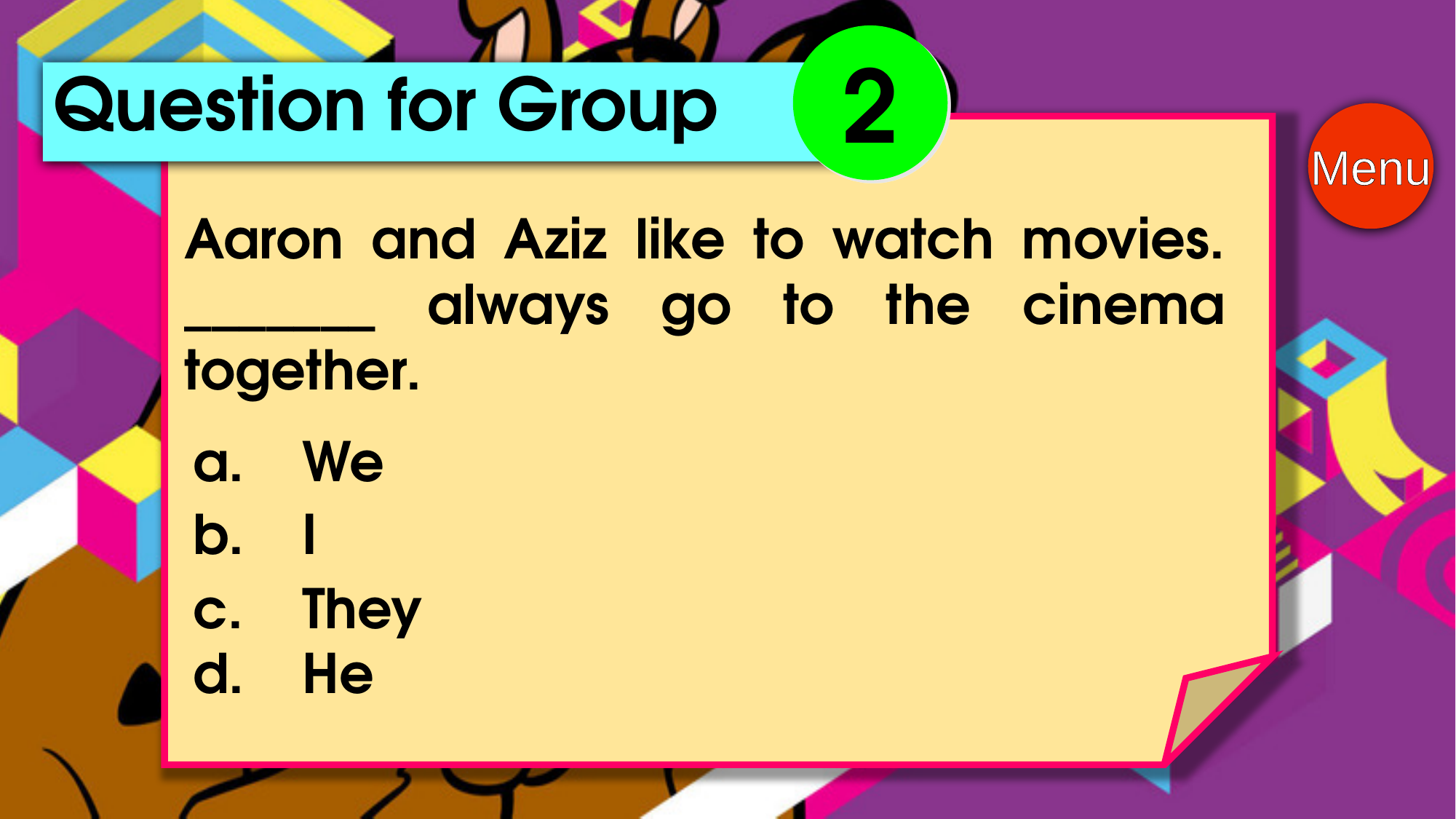

2
Question for Group

Menu
Aaron and Aziz like to watch movies. _______ always go to the cinema together.

a.	We
b.	I
c.	They
d.	He